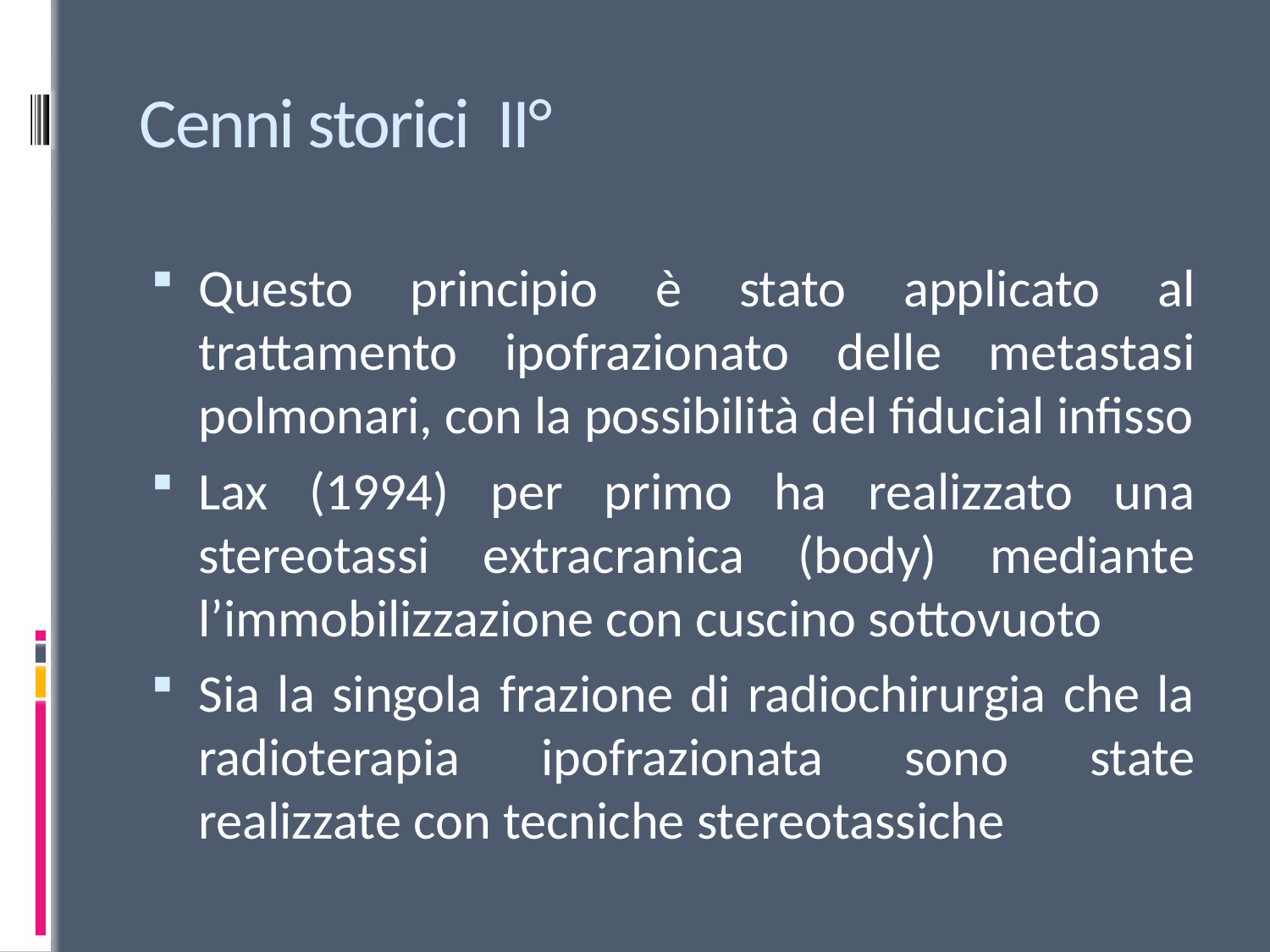

# Cenni storici  II°
Questo principio è stato applicato al trattamento ipofrazionato delle metastasi polmonari, con la possibilità del fiducial infisso
Lax (1994) per primo ha realizzato una stereotassi extracranica (body) mediante l’immobilizzazione con cuscino sottovuoto
Sia la singola frazione di radiochirurgia che la radioterapia ipofrazionata sono state realizzate con tecniche stereotassiche